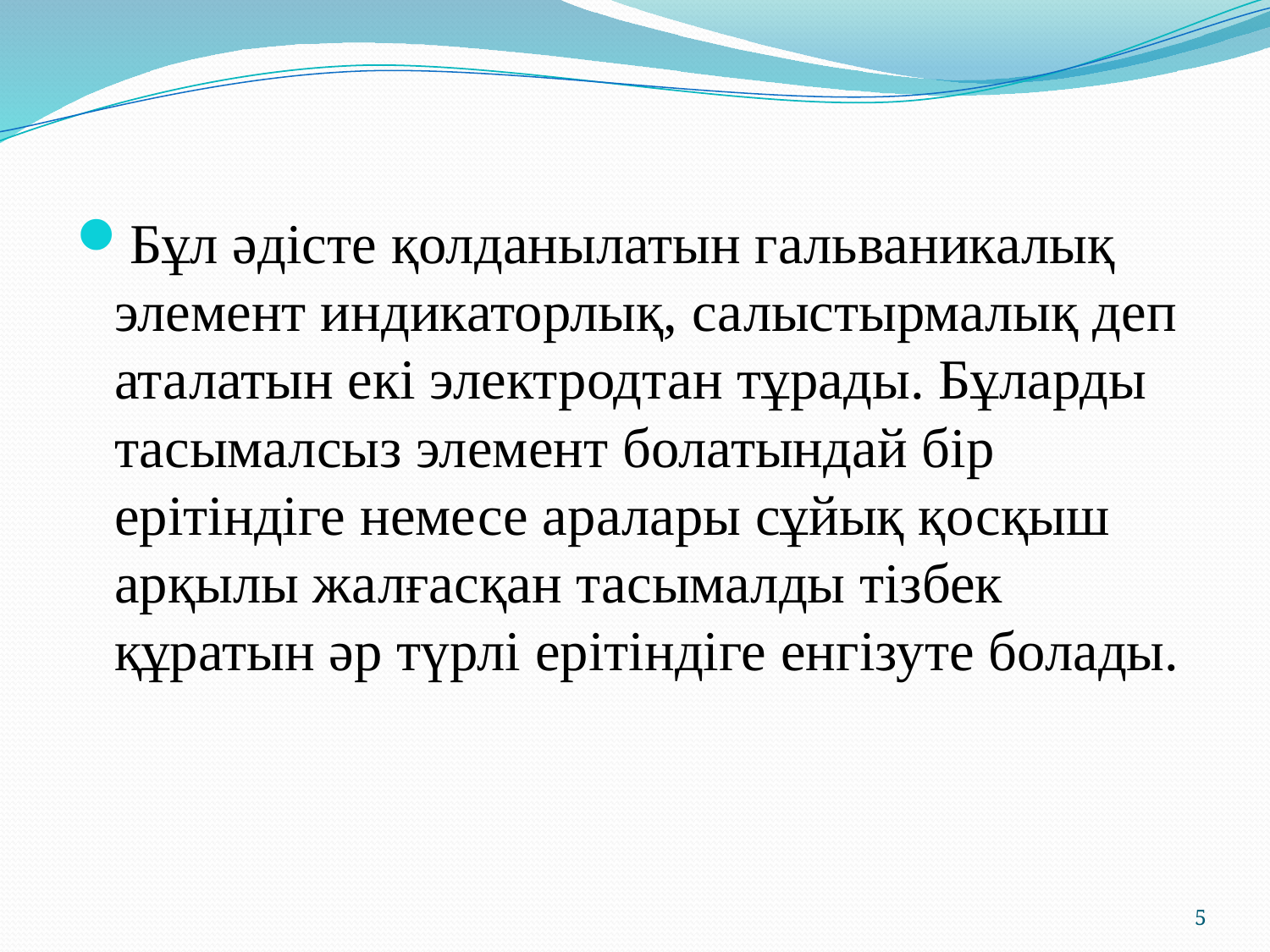

Бұл әдісте қолданылатын гальваникалық элемент индикаторлық, салыстырмалық деп аталатын екі электродтан тұрады. Бұларды тасымалсыз элемент болатындай бір ерітіндіге немесе аралары сұйық қосқыш арқылы жалғасқан тасымалды тізбек құратын әр түрлі ерітіндіге енгізуте болады.
5